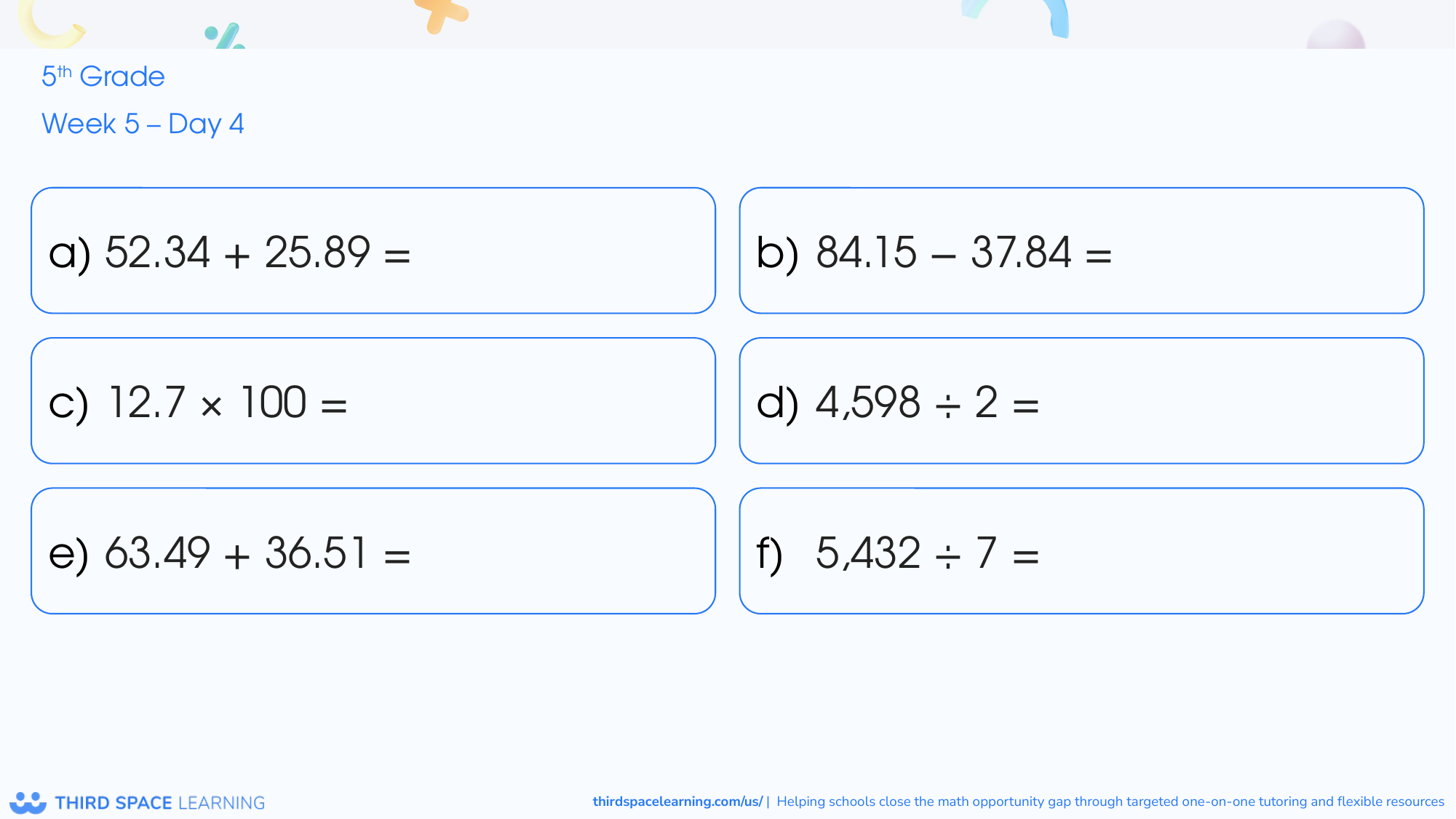

5th Grade
Week 5 – Day 4
52.34 + 25.89 =
84.15 − 37.84 =
12.7 × 100 =
4,598 ÷ 2 =
63.49 + 36.51 =
5,432 ÷ 7 =